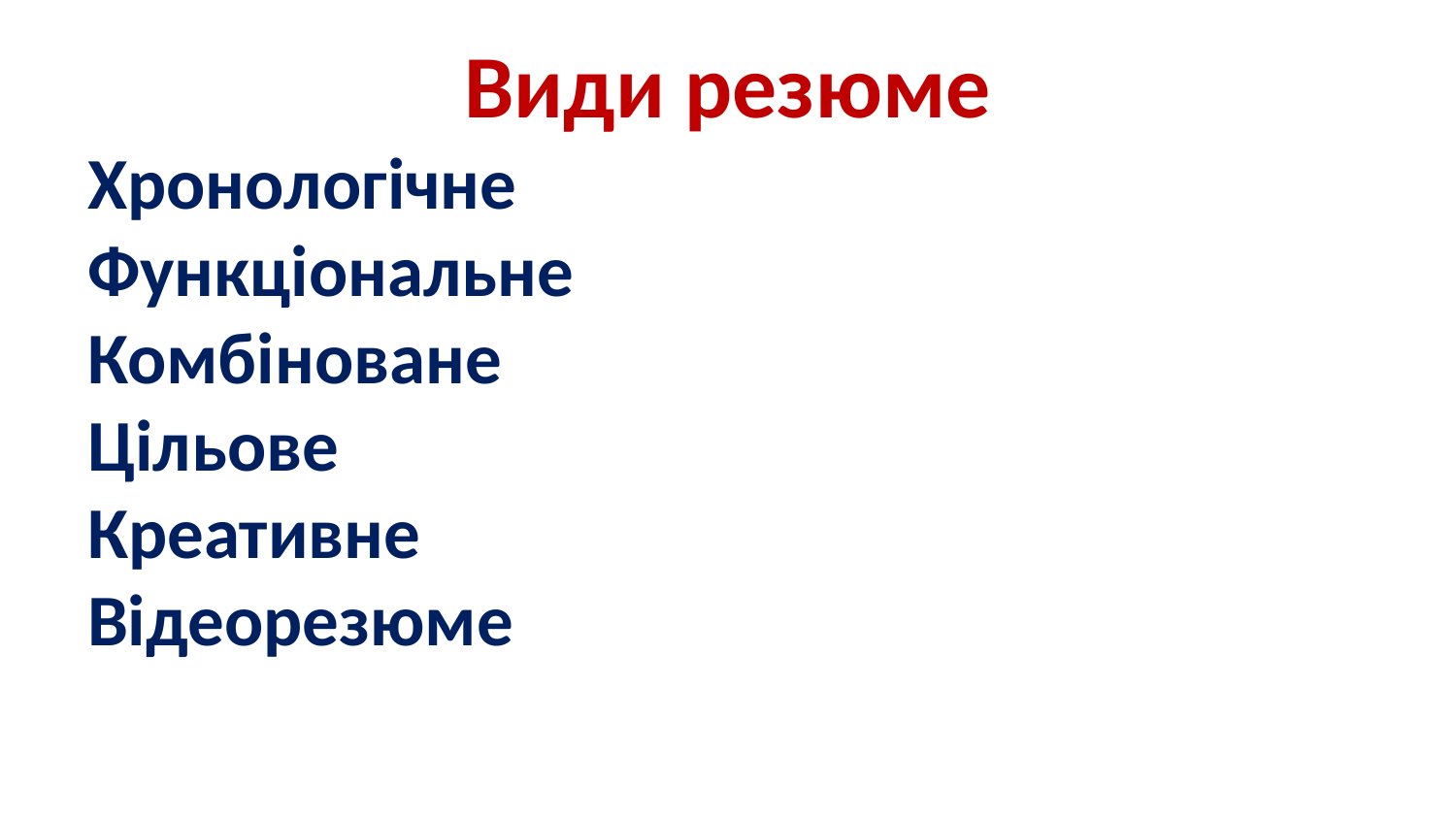

# Види резюме
Хронологічне
Функціональне
Комбіноване
Цільове
Креативне
Відеорезюме